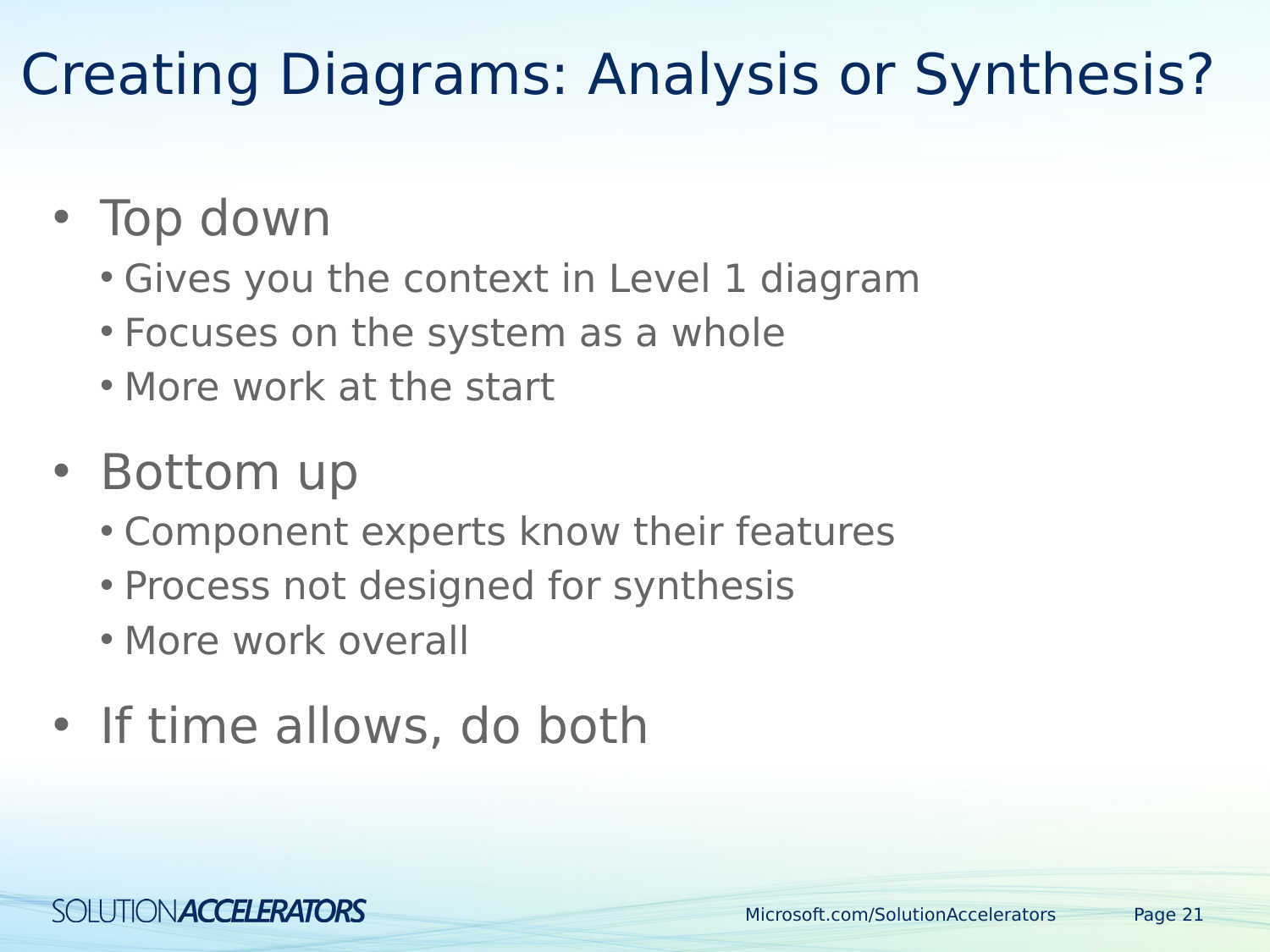

# Creating Diagrams: Analysis or Synthesis?
Top down
Gives you the context in Level 1 diagram
Focuses on the system as a whole
More work at the start
Bottom up
Component experts know their features
Process not designed for synthesis
More work overall
If time allows, do both
Microsoft.com/SolutionAccelerators
Page 21